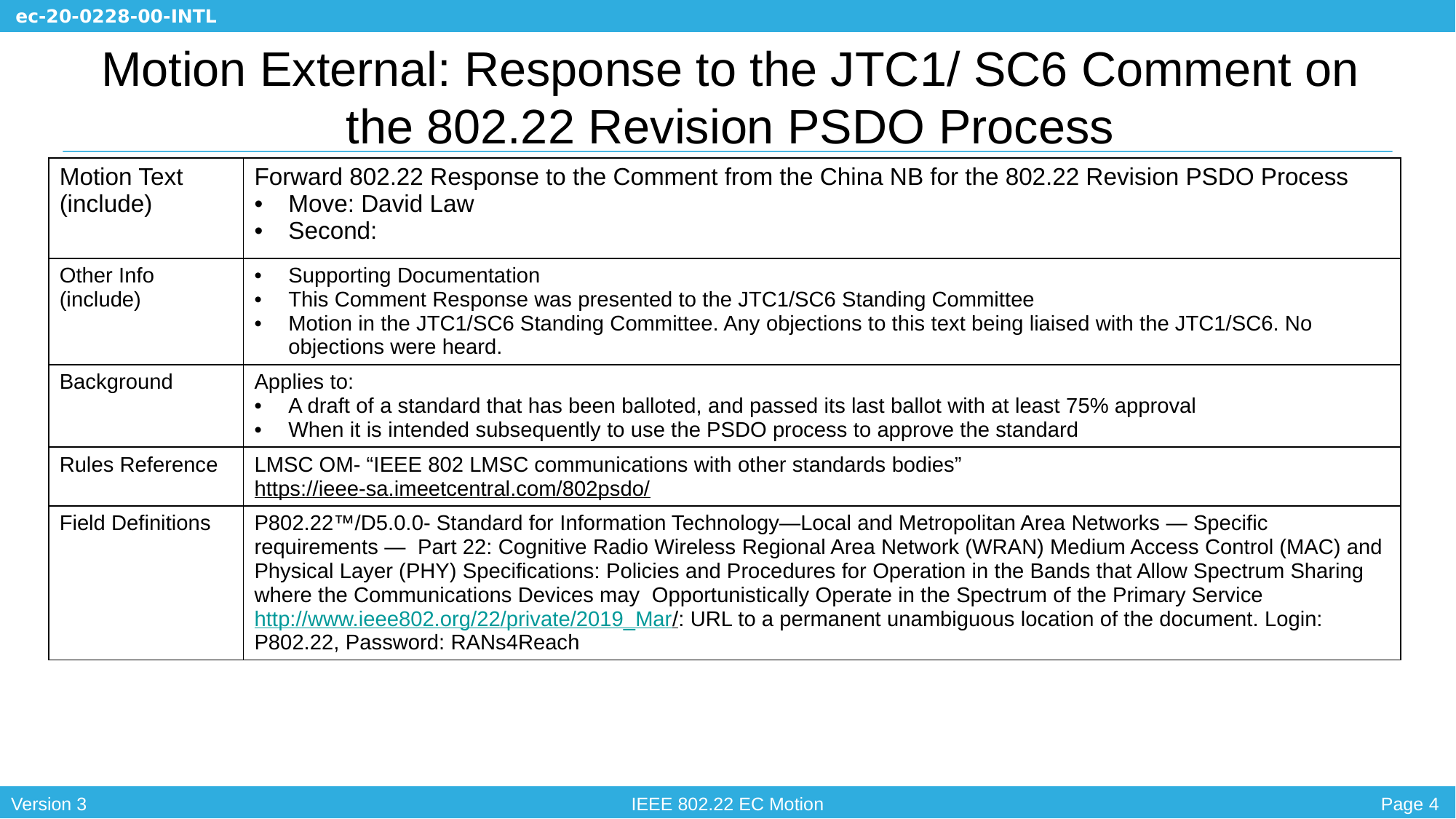

# Motion External: Response to the JTC1/ SC6 Comment on the 802.22 Revision PSDO Process
| Motion Text (include) | Forward 802.22 Response to the Comment from the China NB for the 802.22 Revision PSDO Process Move: David Law Second: |
| --- | --- |
| Other Info (include) | Supporting Documentation This Comment Response was presented to the JTC1/SC6 Standing Committee Motion in the JTC1/SC6 Standing Committee. Any objections to this text being liaised with the JTC1/SC6. No objections were heard. |
| Background | Applies to: A draft of a standard that has been balloted, and passed its last ballot with at least 75% approval When it is intended subsequently to use the PSDO process to approve the standard |
| Rules Reference | LMSC OM- “IEEE 802 LMSC communications with other standards bodies” https://ieee-sa.imeetcentral.com/802psdo/ |
| Field Definitions | P802.22™/D5.0.0- Standard for Information Technology—Local and Metropolitan Area Networks — Specific requirements —  Part 22: Cognitive Radio Wireless Regional Area Network (WRAN) Medium Access Control (MAC) and Physical Layer (PHY) Specifications: Policies and Procedures for Operation in the Bands that Allow Spectrum Sharing where the Communications Devices may Opportunistically Operate in the Spectrum of the Primary Service http://www.ieee802.org/22/private/2019\_Mar/: URL to a permanent unambiguous location of the document. Login: P802.22, Password: RANs4Reach |